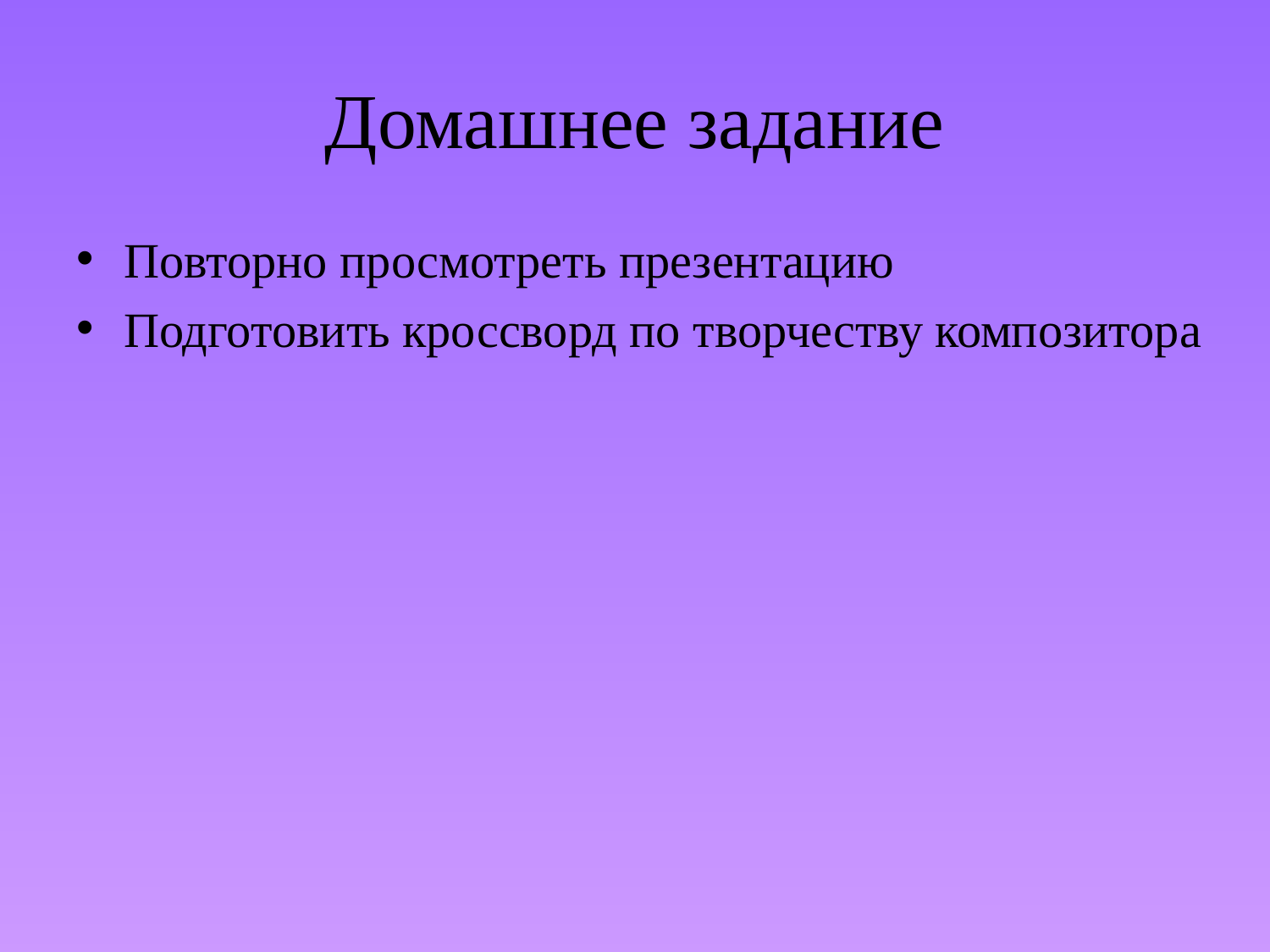

# Домашнее задание
Повторно просмотреть презентацию
Подготовить кроссворд по творчеству композитора